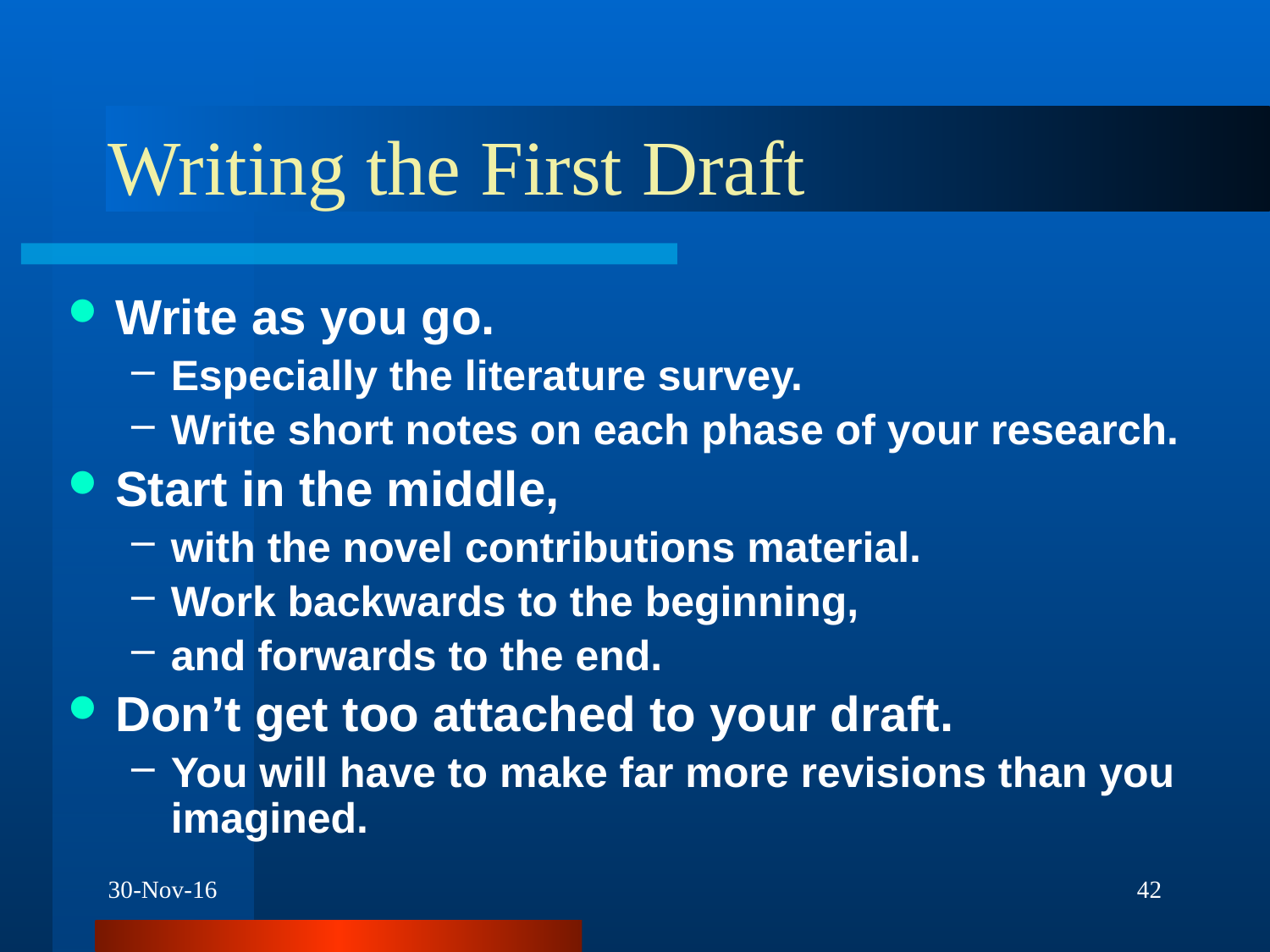

# Writing the First Draft
Write as you go.
Especially the literature survey.
Write short notes on each phase of your research.
Start in the middle,
with the novel contributions material.
Work backwards to the beginning,
and forwards to the end.
Don’t get too attached to your draft.
You will have to make far more revisions than you imagined.
30-Nov-16
42